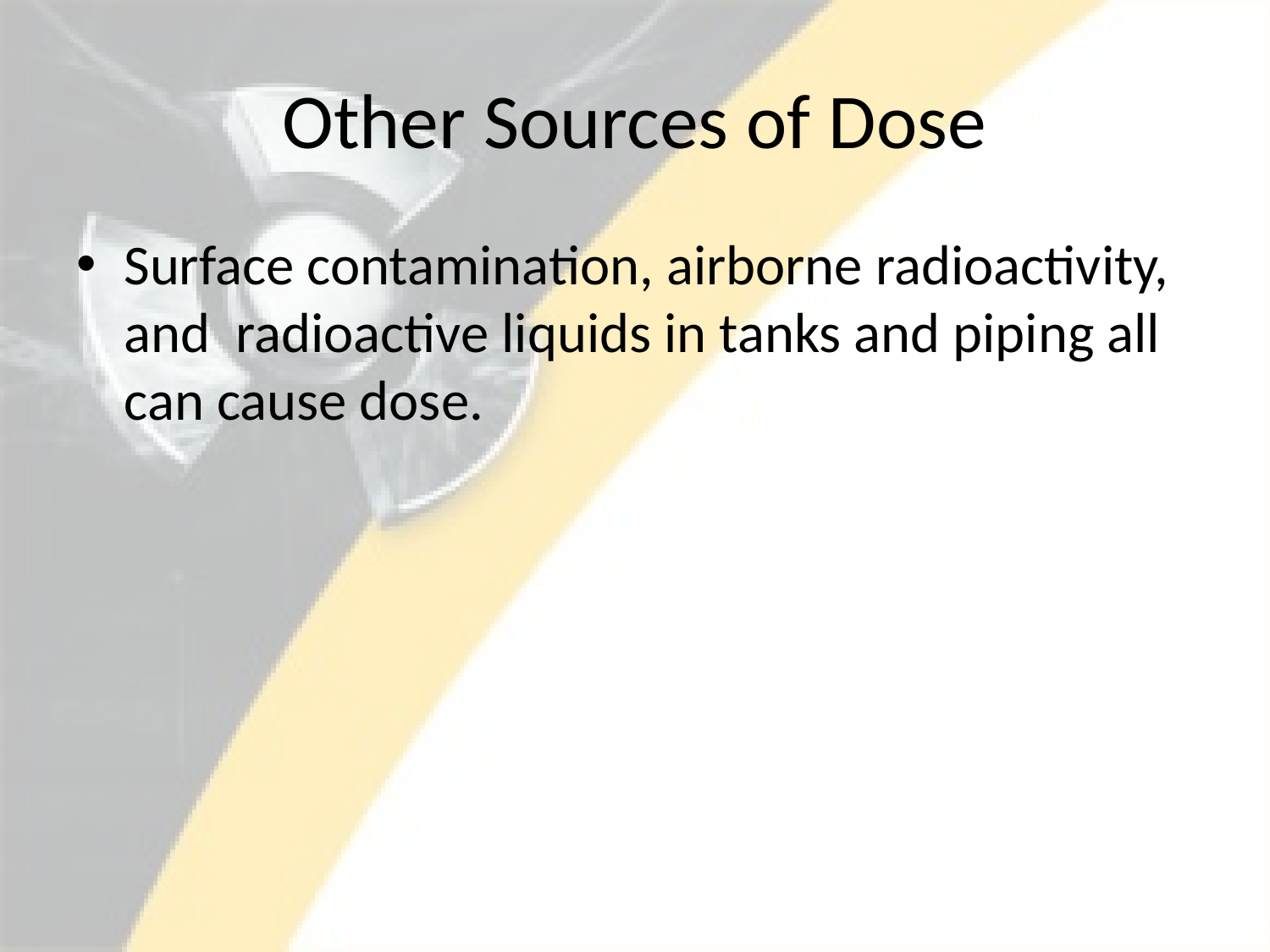

# Other Sources of Dose
Surface contamination, airborne radioactivity, and  radioactive liquids in tanks and piping all can cause dose.